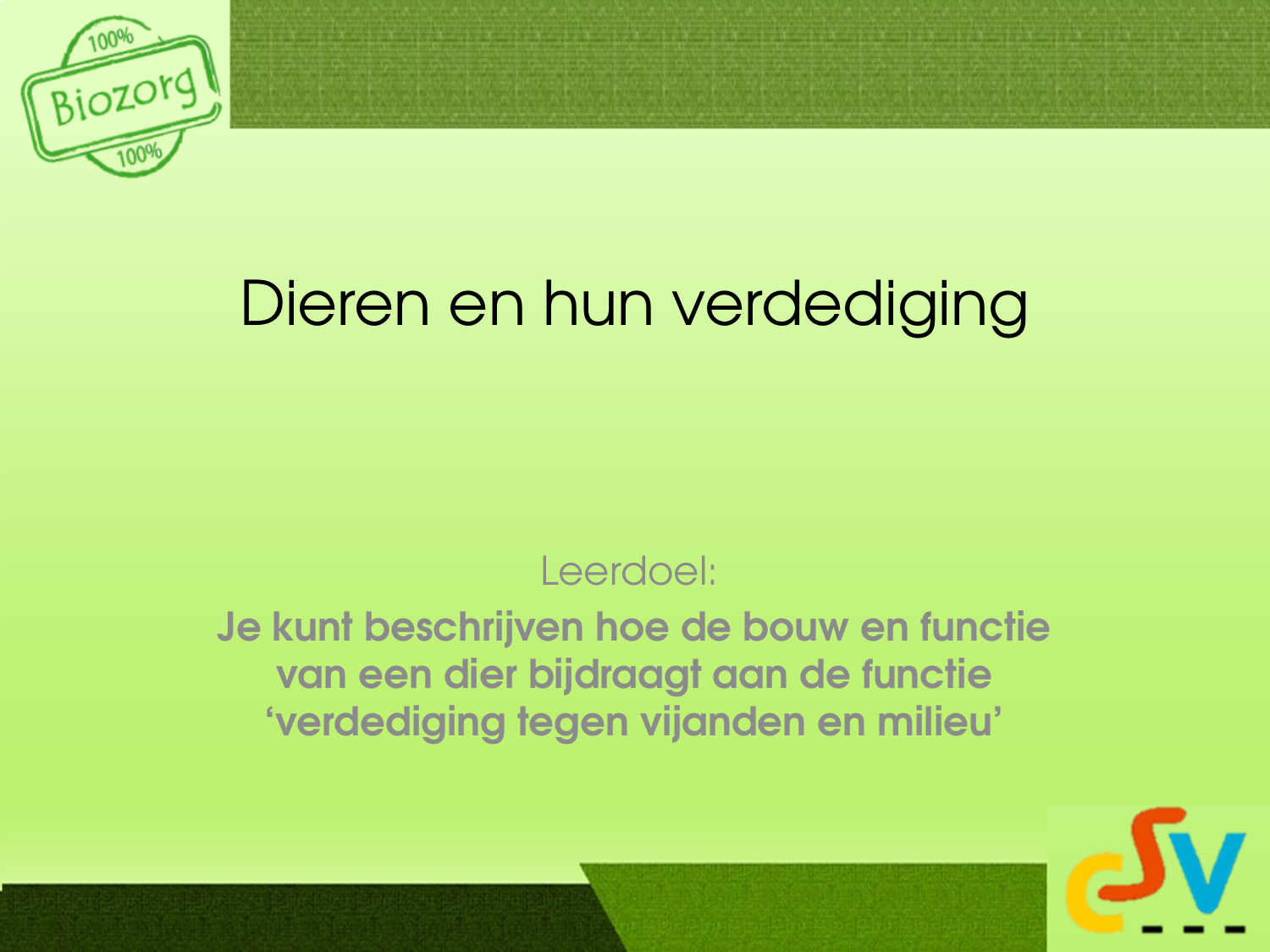

# Dieren en hun verdediging
Leerdoel:
Je kunt beschrijven hoe de bouw en functie van een dier bijdraagt aan de functie ‘verdediging tegen vijanden en milieu’